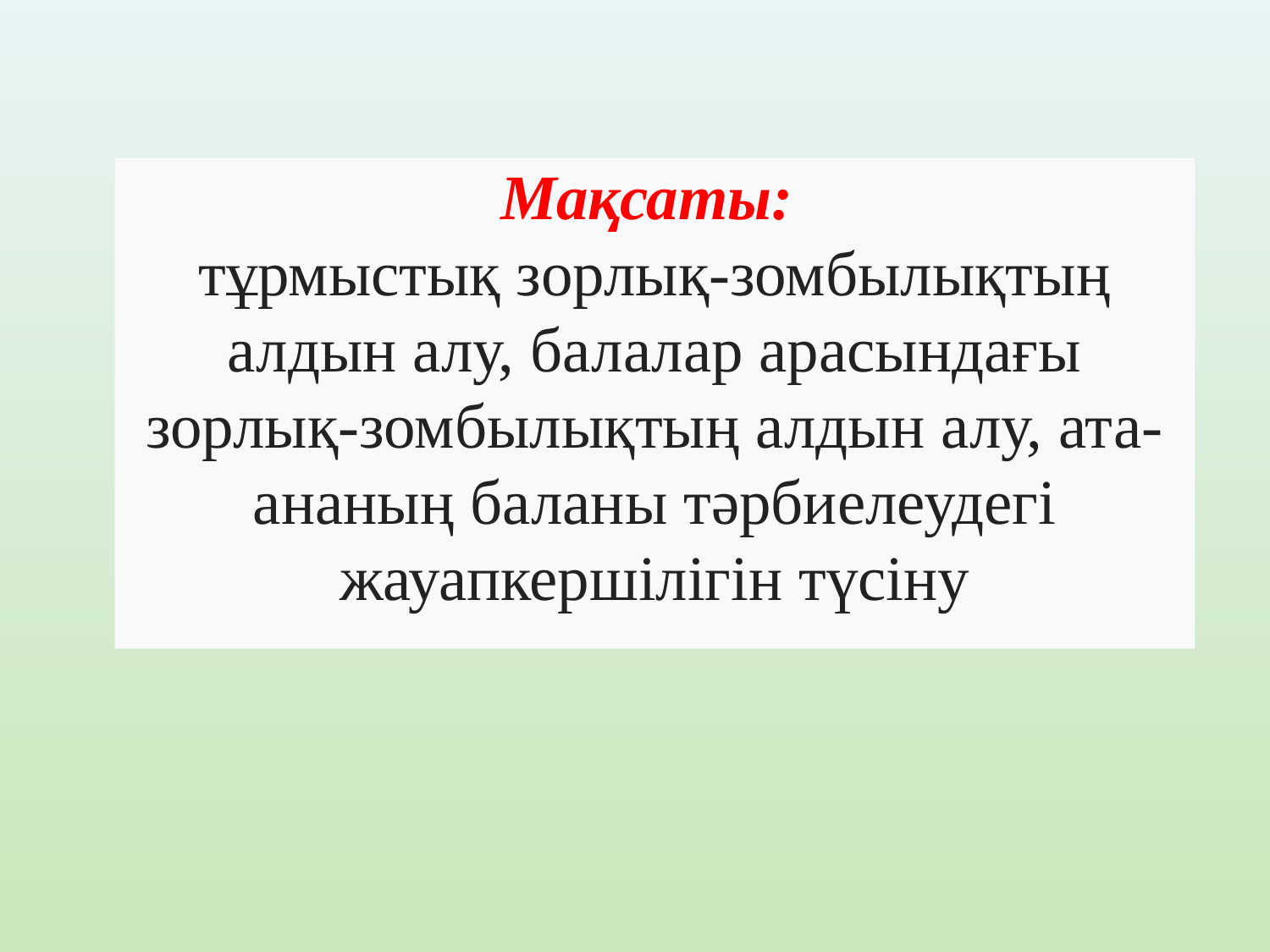

Мақсаты:
тұрмыстық зорлық-зомбылықтың алдын алу, балалар арасындағы зорлық-зомбылықтың алдын алу, ата-ананың баланы тәрбиелеудегі жауапкершілігін түсіну